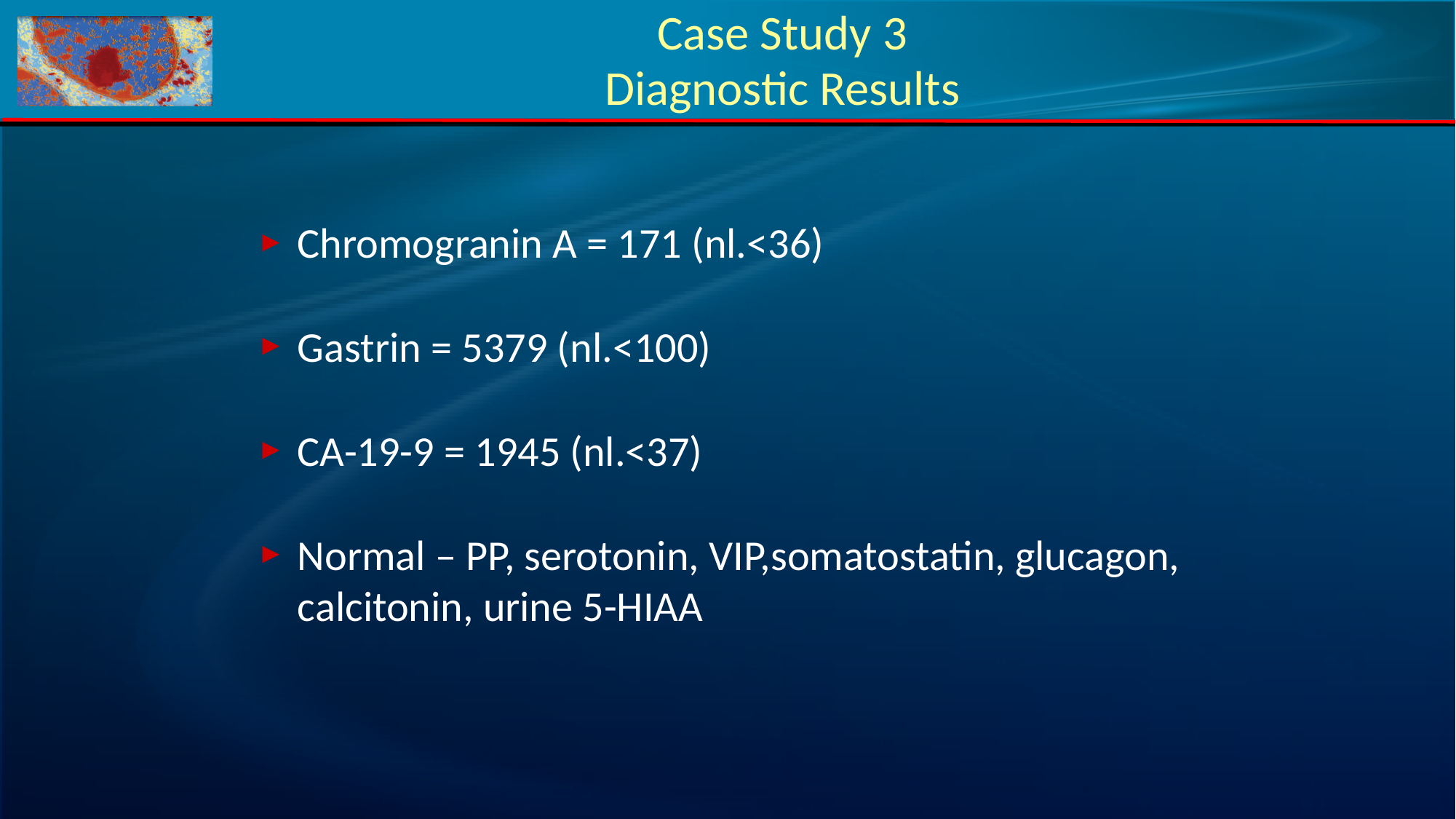

# Case Study 3 Diagnostic Results
Chromogranin A = 171 (nl.<36)
Gastrin = 5379 (nl.<100)
CA-19-9 = 1945 (nl.<37)
Normal – PP, serotonin, VIP,somatostatin, glucagon, calcitonin, urine 5-HIAA